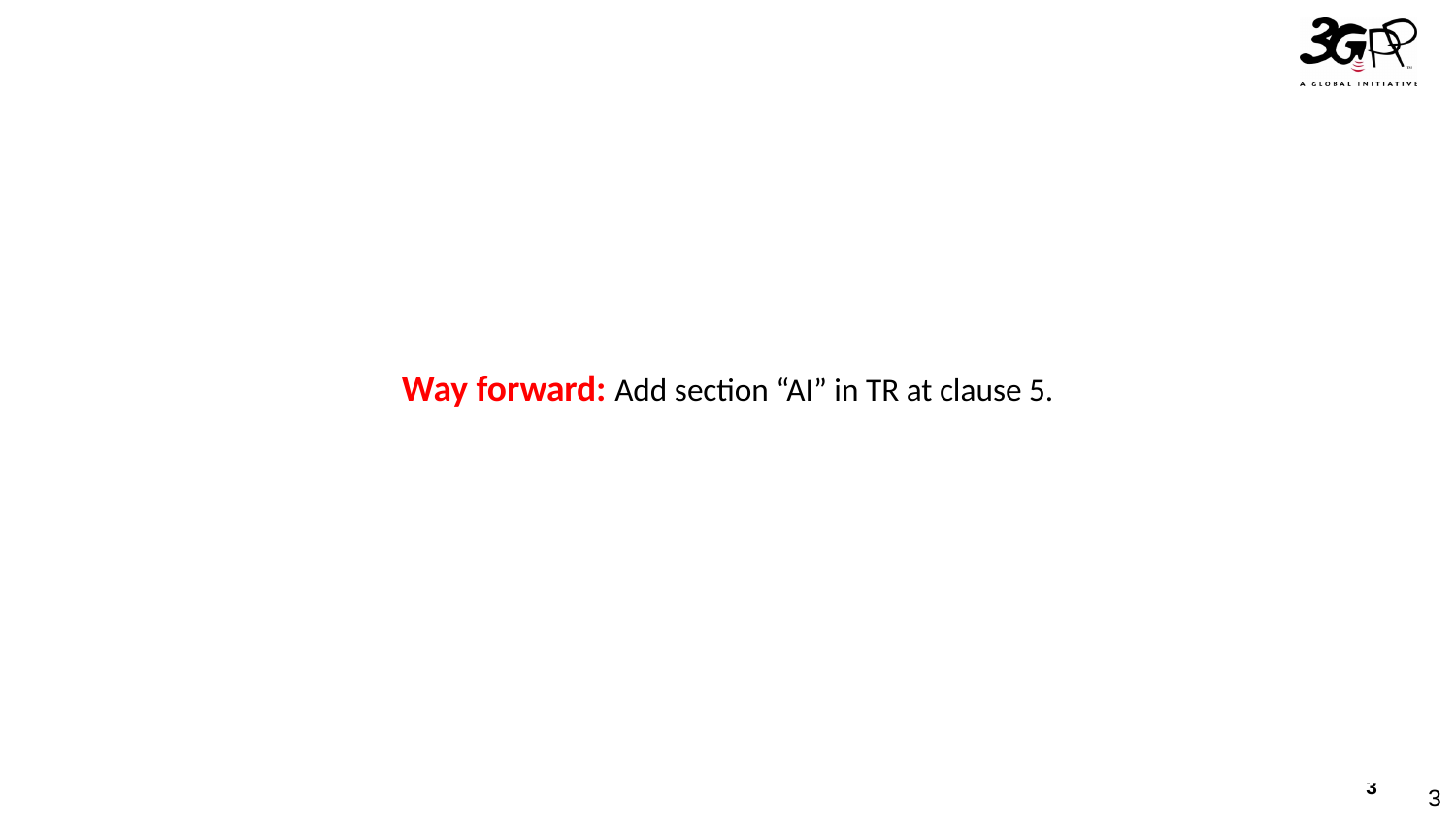

Way forward: Add section “AI” in TR at clause 5.